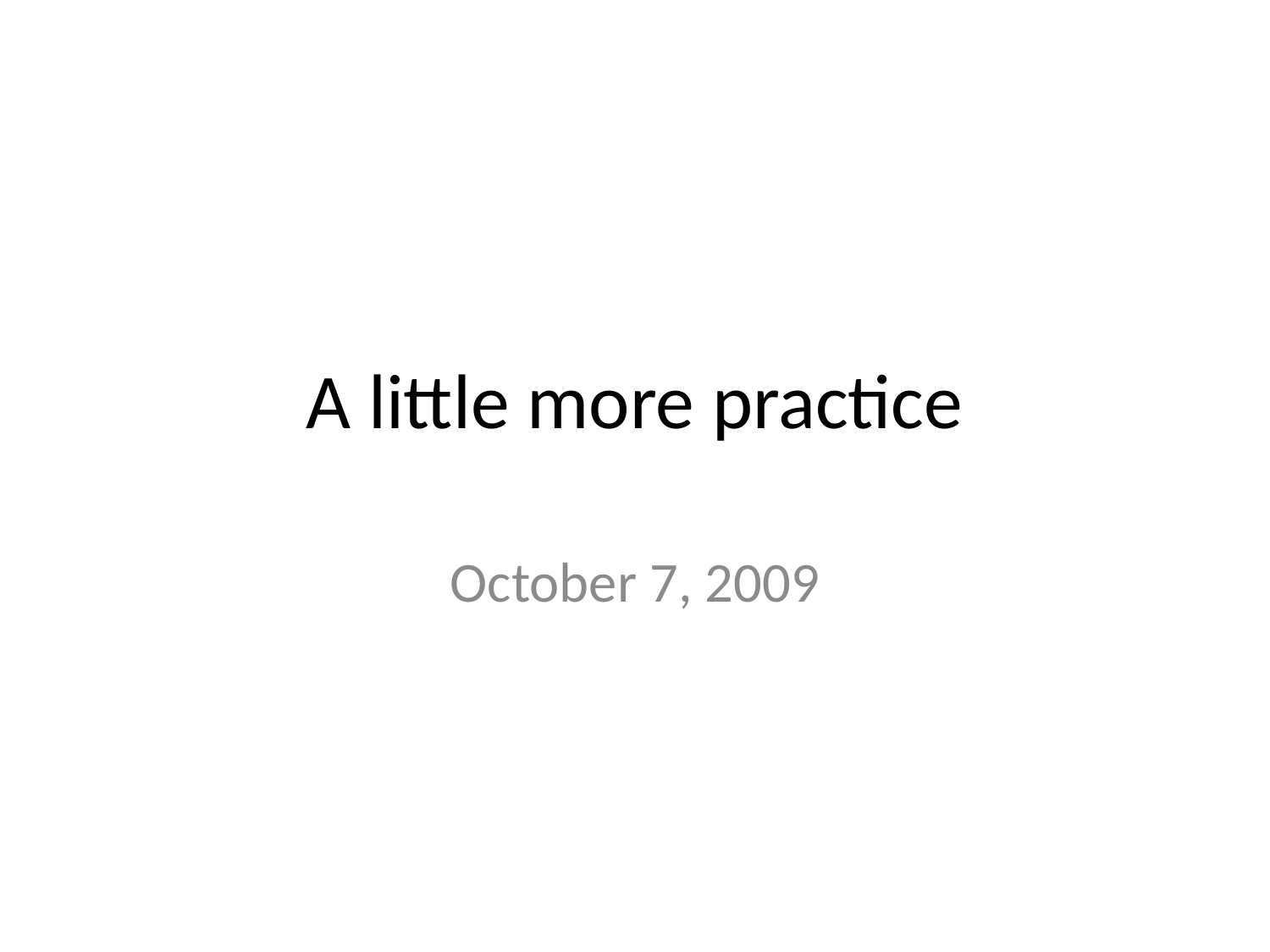

# A little more practice
October 7, 2009